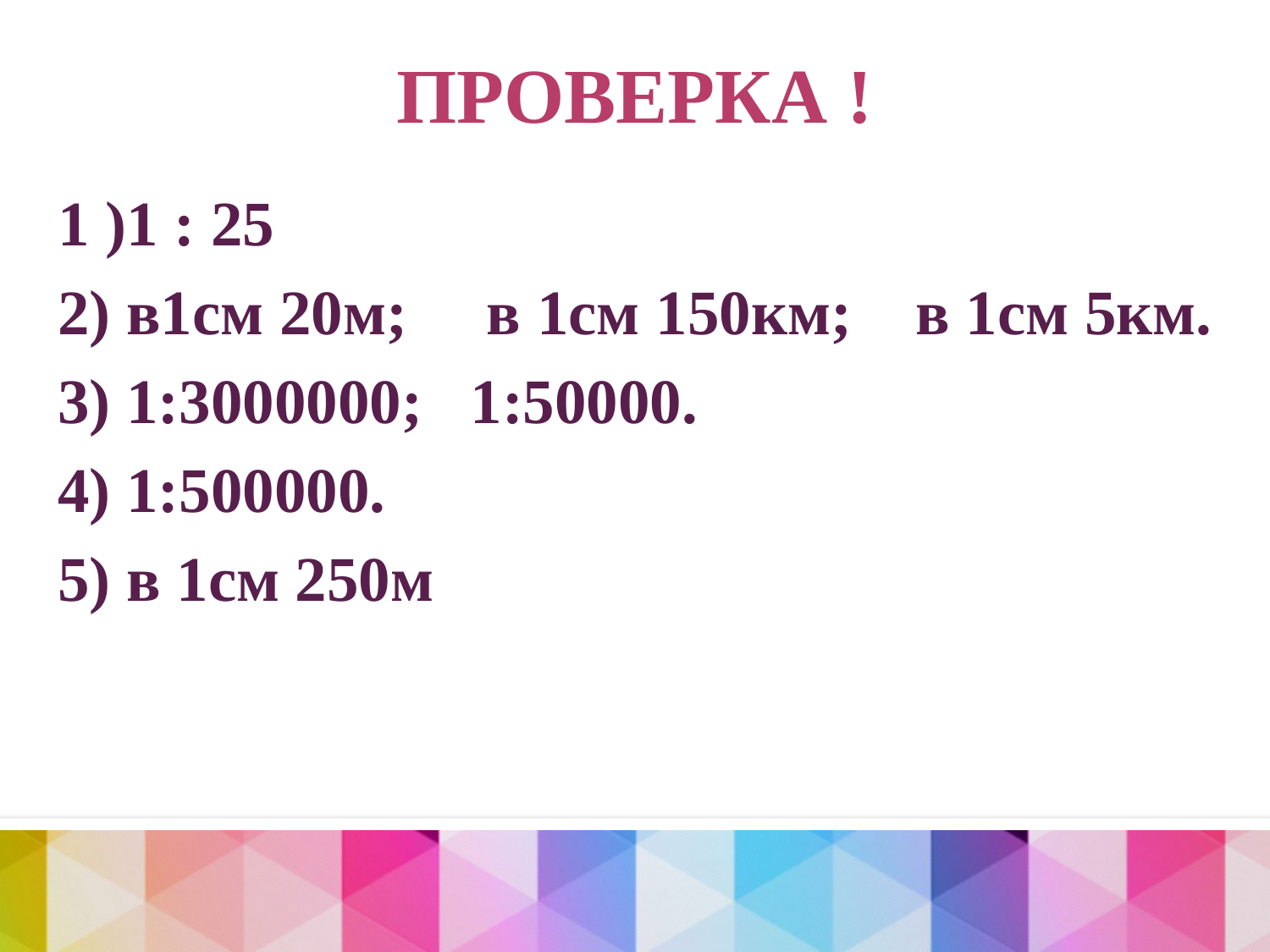

# ПРОВЕРКА !
1 )1 : 25
2) в1см 20м;     в 1см 150км;    в 1см 5км.
3) 1:3000000;   1:50000.
4) 1:500000.
5) в 1см 250м